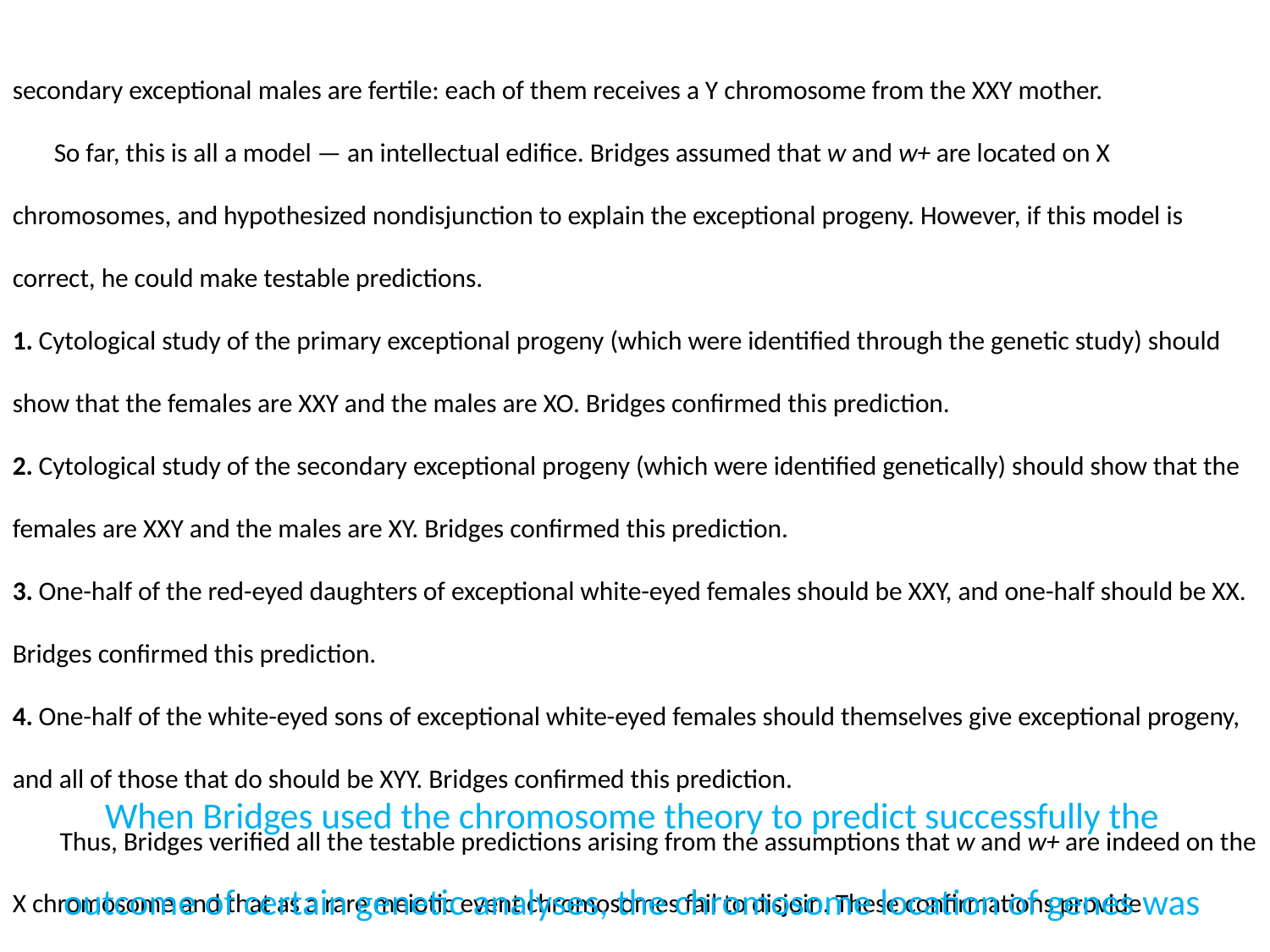

secondary exceptional males are fertile: each of them receives a Y chromosome from the XXY mother.
       So far, this is all a model — an intellectual edifice. Bridges assumed that w and w+ are located on X chromosomes, and hypothesized nondisjunction to explain the exceptional progeny. However, if this model is correct, he could make testable predictions.
1. Cytological study of the primary exceptional progeny (which were identified through the genetic study) should show that the females are XXY and the males are XO. Bridges confirmed this prediction.
2. Cytological study of the secondary exceptional progeny (which were identified genetically) should show that the females are XXY and the males are XY. Bridges confirmed this prediction.
3. One-half of the red-eyed daughters of exceptional white-eyed females should be XXY, and one-half should be XX. Bridges confirmed this prediction.
4. One-half of the white-eyed sons of exceptional white-eyed females should themselves give exceptional progeny, and all of those that do should be XYY. Bridges confirmed this prediction.
        Thus, Bridges verified all the testable predictions arising from the assumptions that w and w+ are indeed on the X chromosome and that as a rare meiotic event chromosomes fail to disjoin. These confirmations provide unequivocal evidence that genes are associated with chromosomes and are probably parts of the chromosomes themselves.
When Bridges used the chromosome theory to predict successfully the outcome of certain genetic analyses, the chromosome location of genes was established beyond reasonable doubt.